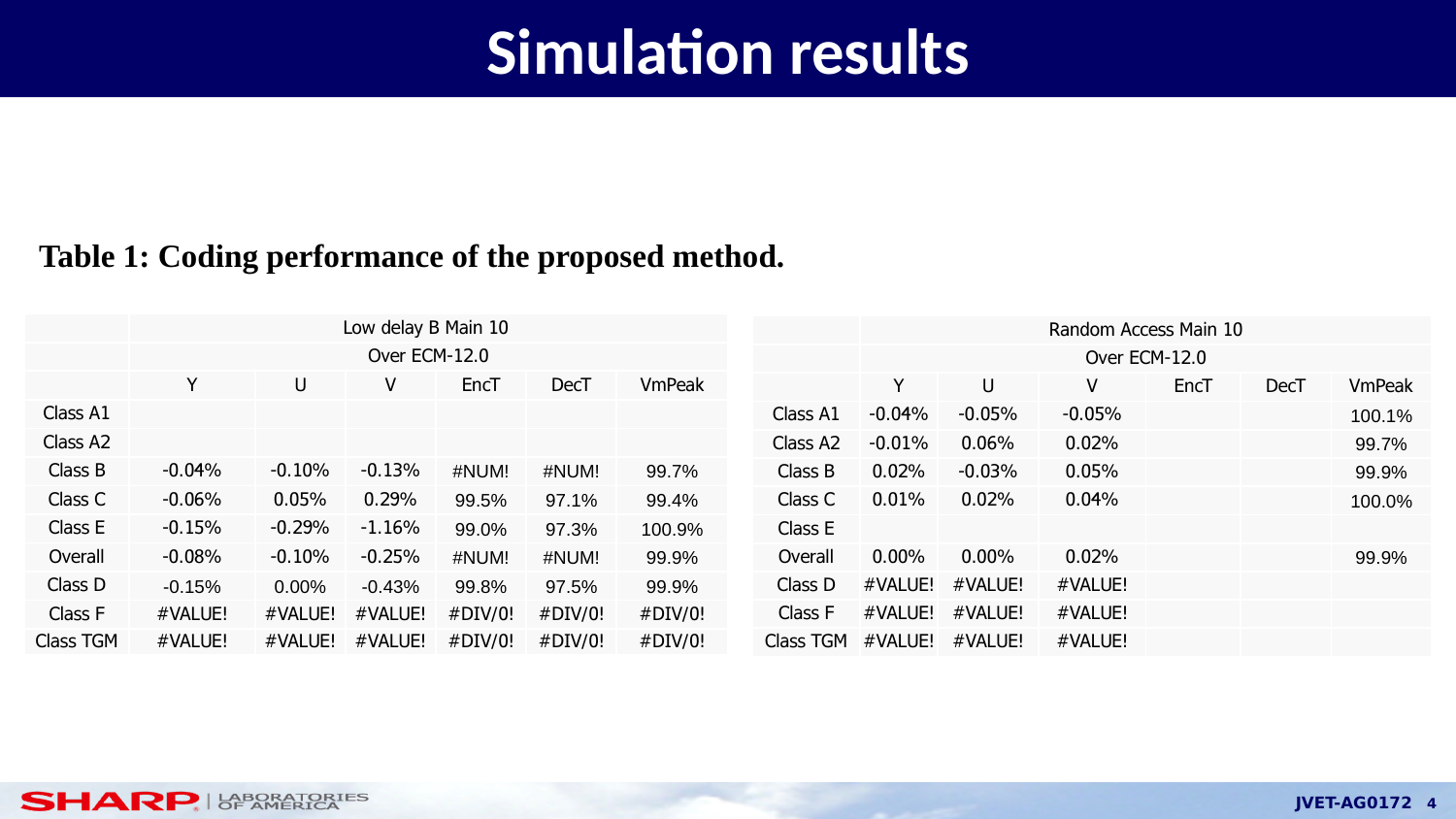

# Simulation results
 Table 1: Coding performance of the proposed method.
|  | Low delay B Main 10 |  |  |  |  |  |
| --- | --- | --- | --- | --- | --- | --- |
|  | Over ECM-12.0 |  |  |  |  |  |
|  | Y | U | V | EncT | DecT | VmPeak |
| Class A1 |  |  |  |  |  |  |
| Class A2 |  |  |  |  |  |  |
| Class B | -0.04% | -0.10% | -0.13% | #NUM! | #NUM! | 99.7% |
| Class C | -0.06% | 0.05% | 0.29% | 99.5% | 97.1% | 99.4% |
| Class E | -0.15% | -0.29% | -1.16% | 99.0% | 97.3% | 100.9% |
| Overall | -0.08% | -0.10% | -0.25% | #NUM! | #NUM! | 99.9% |
| Class D | -0.15% | 0.00% | -0.43% | 99.8% | 97.5% | 99.9% |
| Class F | #VALUE! | #VALUE! | #VALUE! | #DIV/0! | #DIV/0! | #DIV/0! |
| Class TGM | #VALUE! | #VALUE! | #VALUE! | #DIV/0! | #DIV/0! | #DIV/0! |
|  | Random Access Main 10 |  |  |  |  |  |
| --- | --- | --- | --- | --- | --- | --- |
|  | Over ECM-12.0 |  |  |  |  |  |
|  | Y | U | V | EncT | DecT | VmPeak |
| Class A1 | -0.04% | -0.05% | -0.05% |  |  | 100.1% |
| Class A2 | -0.01% | 0.06% | 0.02% |  |  | 99.7% |
| Class B | 0.02% | -0.03% | 0.05% |  |  | 99.9% |
| Class C | 0.01% | 0.02% | 0.04% |  |  | 100.0% |
| Class E |  |  |  |  |  |  |
| Overall | 0.00% | 0.00% | 0.02% |  |  | 99.9% |
| Class D | #VALUE! | #VALUE! | #VALUE! |  |  |  |
| Class F | #VALUE! | #VALUE! | #VALUE! |  |  |  |
| Class TGM | #VALUE! | #VALUE! | #VALUE! |  |  |  |